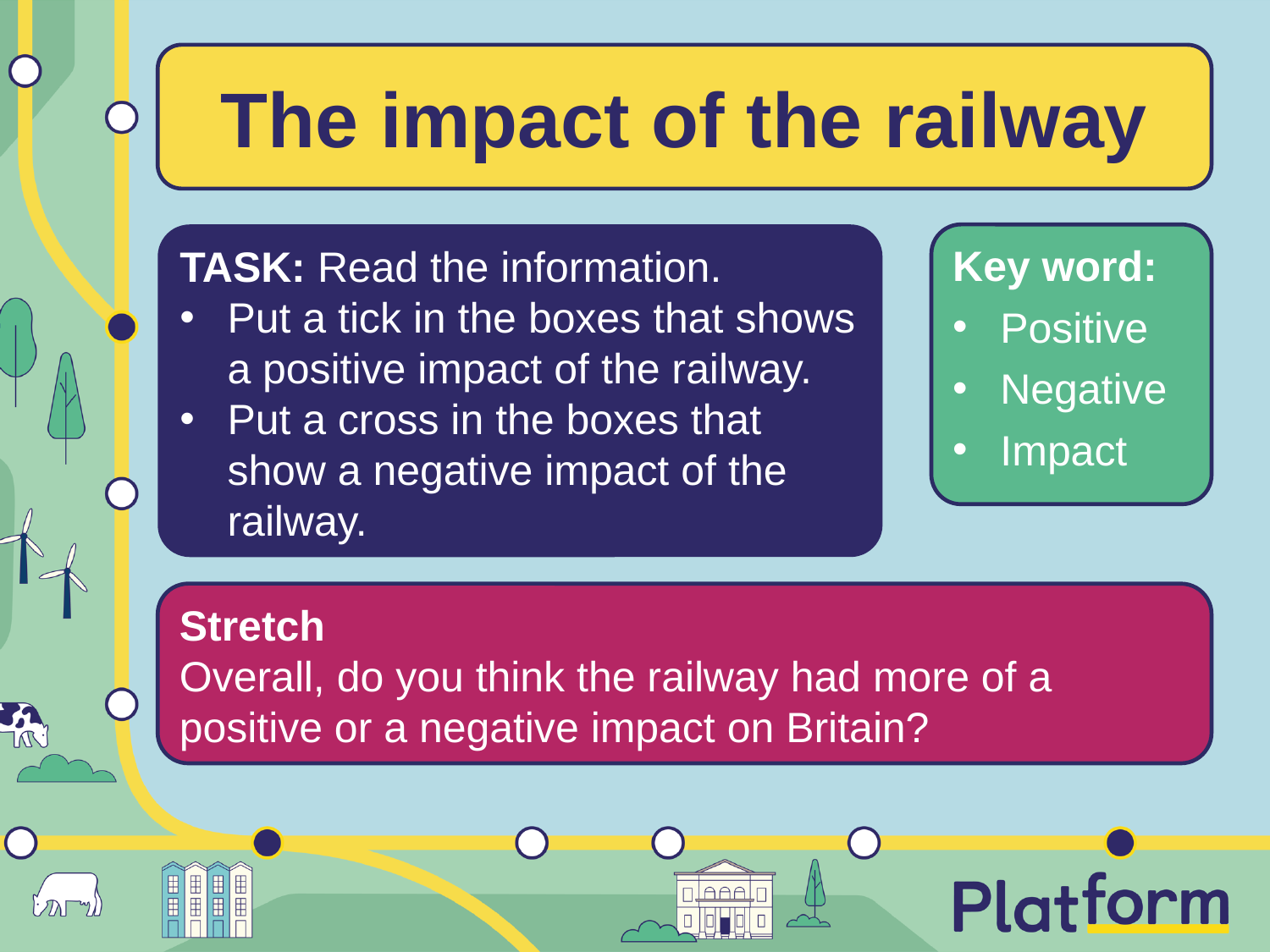

The impact of the railway
TASK: Read the information.
Put a tick in the boxes that shows a positive impact of the railway.
Put a cross in the boxes that show a negative impact of the railway.

Key word:
Positive
Negative
Impact
Stretch
Overall, do you think the railway had more of a positive or a negative impact on Britain?